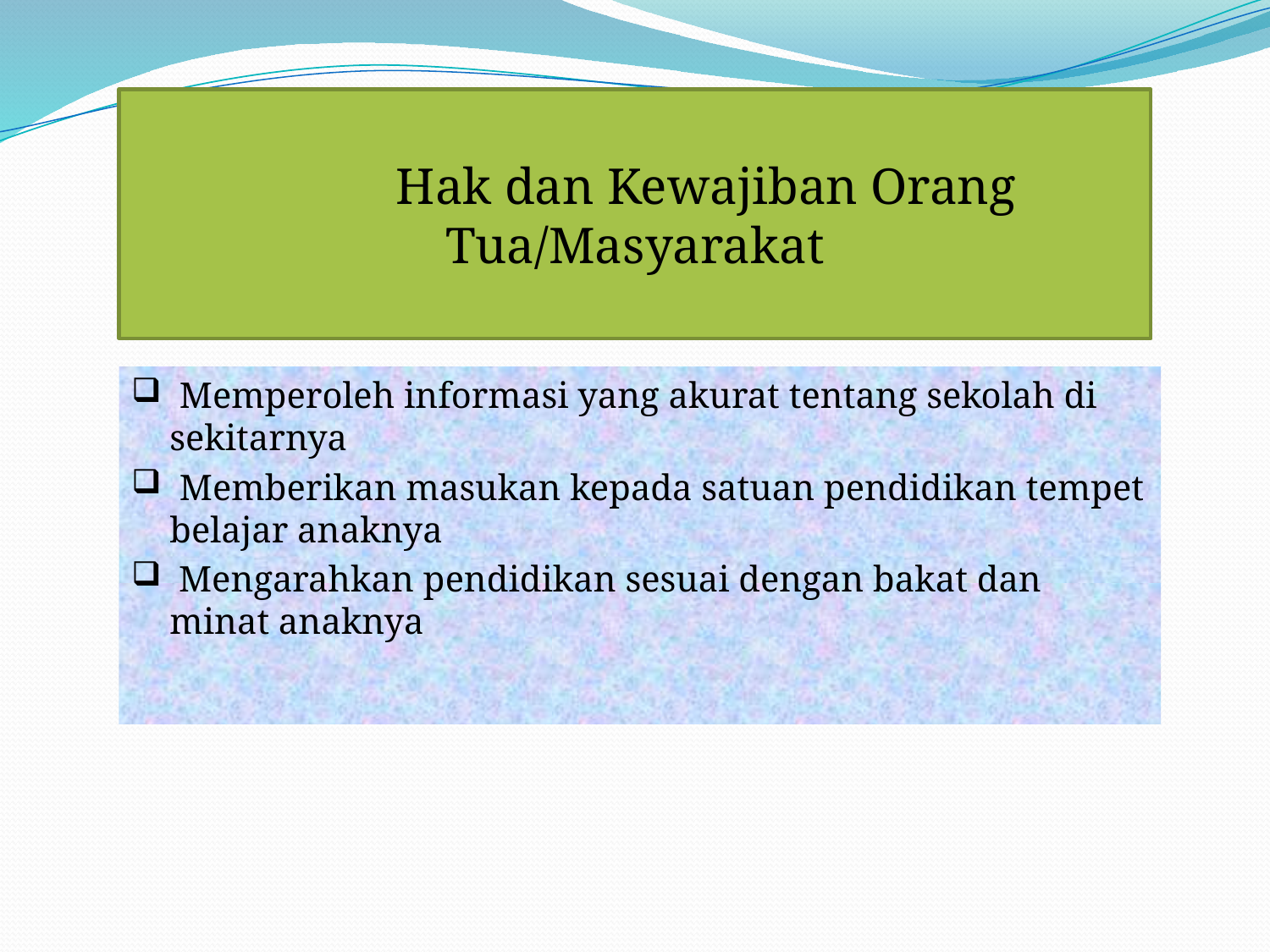

Hak dan Kewajiban Orang Tua/Masyarakat

 Memperoleh informasi yang akurat tentang sekolah di sekitarnya
 Memberikan masukan kepada satuan pendidikan tempet belajar anaknya
 Mengarahkan pendidikan sesuai dengan bakat dan minat anaknya